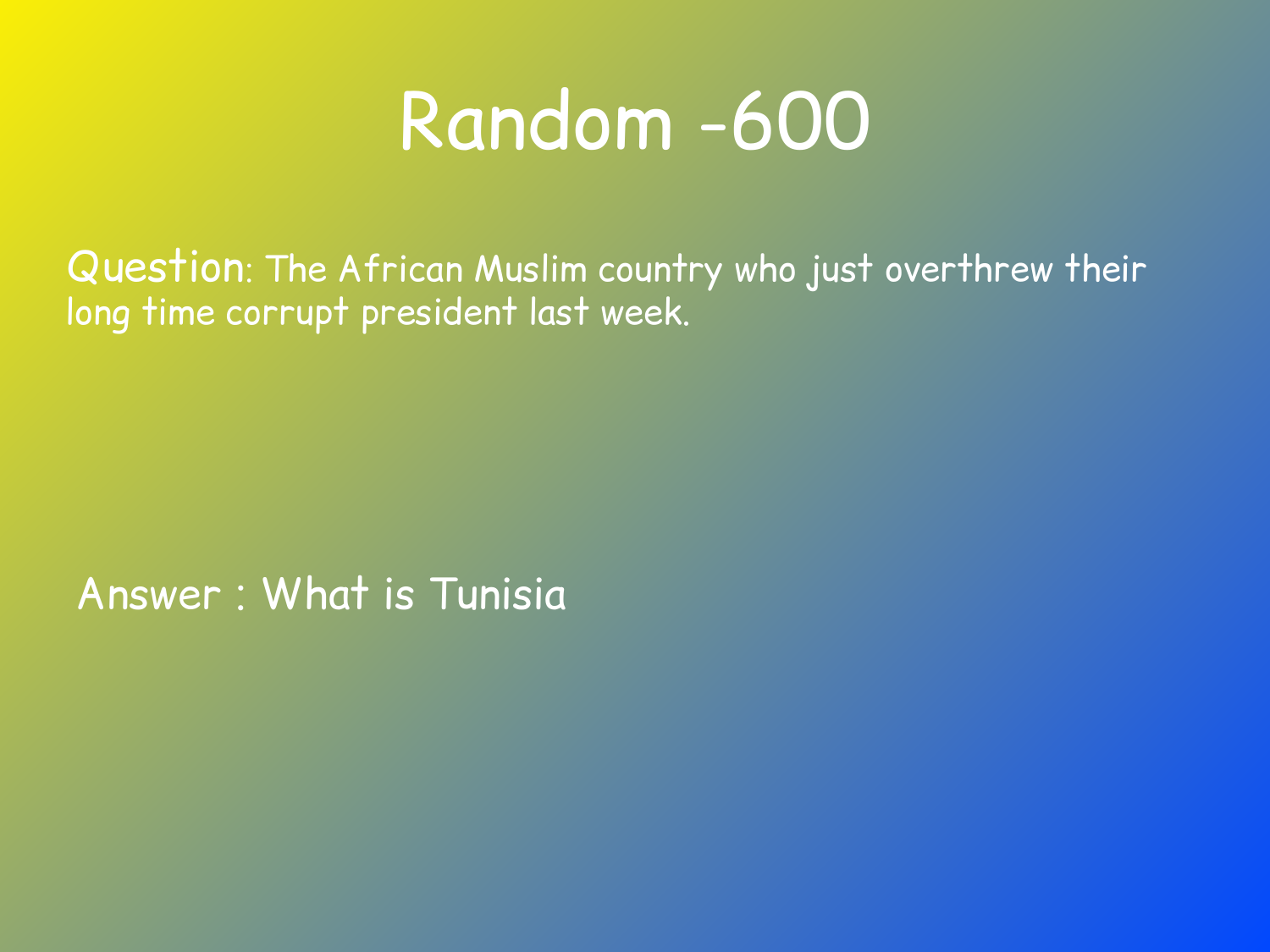

# Random -600
Question: The African Muslim country who just overthrew their long time corrupt president last week.

Answer : What is Tunisia